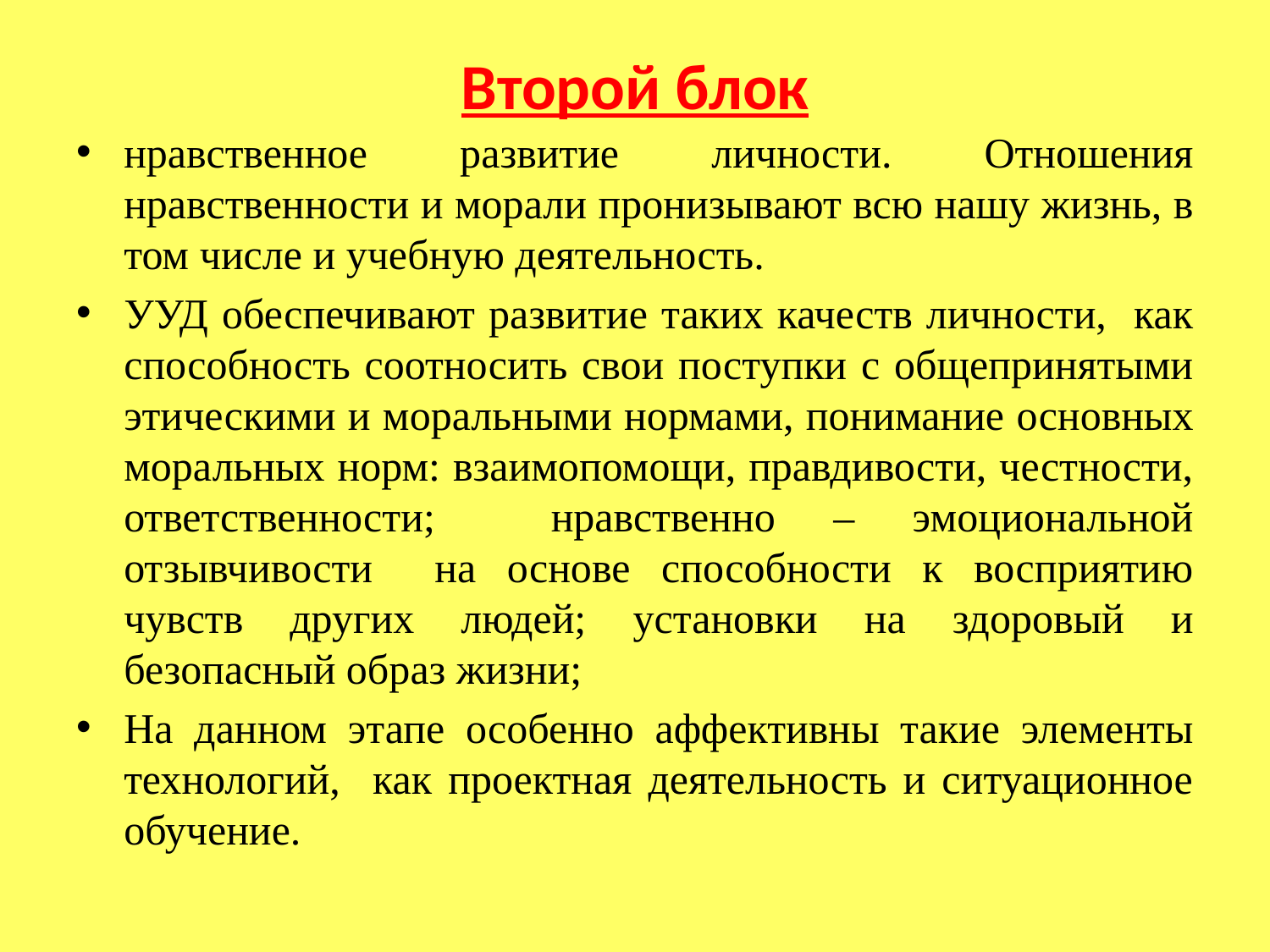

# Второй блок
нравственное развитие личности. Отношения нравственности и морали пронизывают всю нашу жизнь, в том числе и учебную деятельность.
УУД обеспечивают развитие таких качеств личности,  как способность соотносить свои поступки с общепринятыми этическими и моральными нормами, понимание основных моральных норм: взаимопомощи, правдивости, честности, ответственности;  нравственно – эмоциональной отзывчивости  на основе способности к восприятию чувств других людей; установки на здоровый и безопасный образ жизни;
На данном этапе особенно аффективны такие элементы технологий,  как проектная деятельность и ситуационное обучение.